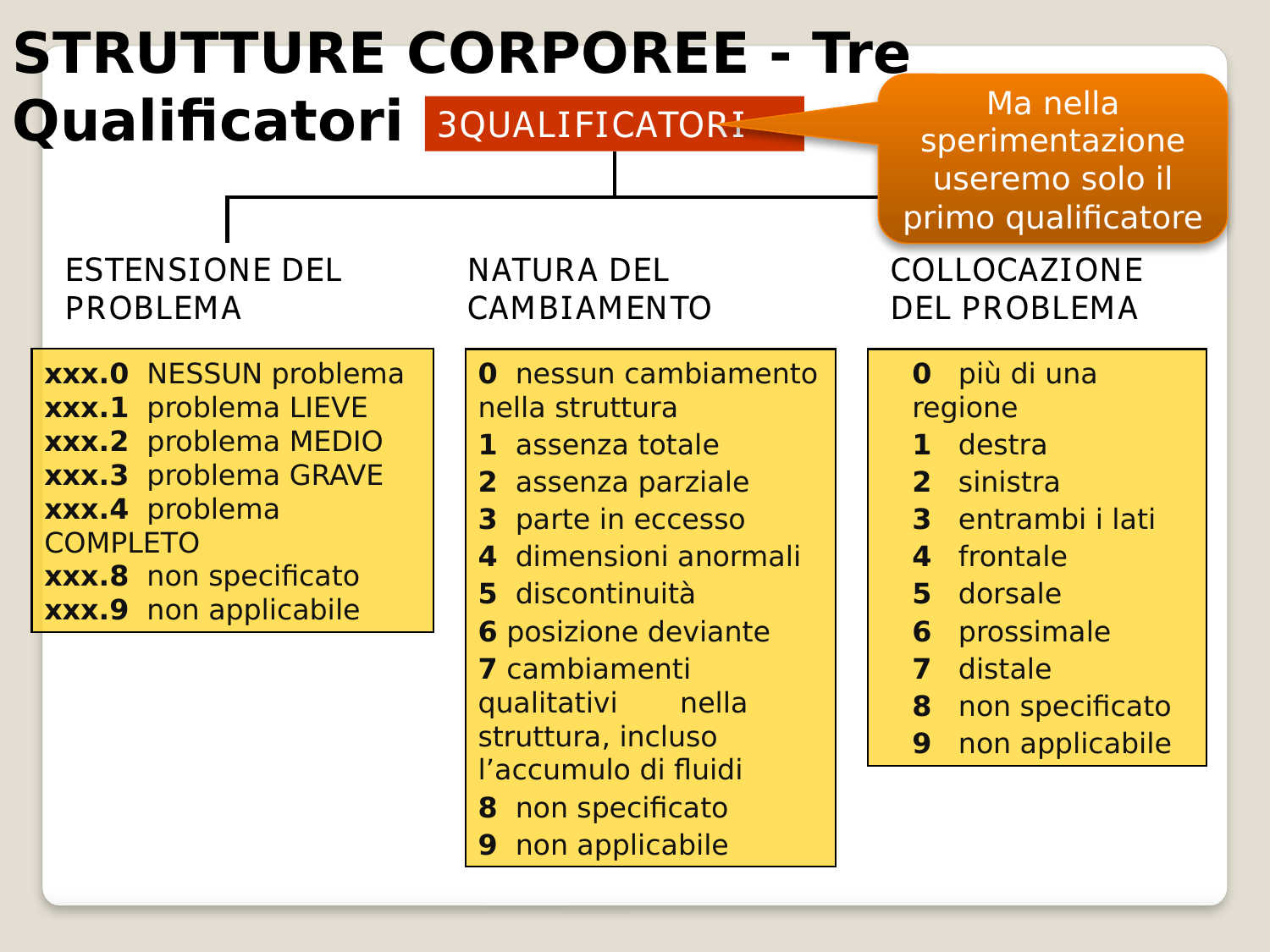

STRUTTURE CORPOREE - Tre Qualificatori

Ma nella sperimentazione useremo solo il primo qualificatore
3QUALIFICATORI

ESTENSIONE DEL
PROBLEMA
NATURA DEL
CAMBIAMENTO
COLLOCAZIONE DEL PROBLEMA
xxx.0  NESSUN problema
xxx.1  problema LIEVE
xxx.2  problema MEDIO
xxx.3  problema GRAVE
xxx.4  problema COMPLETO
xxx.8  non specificato
xxx.9  non applicabile
0  nessun cambiamento nella struttura
1  assenza totale
2  assenza parziale
3  parte in eccesso
4  dimensioni anormali
5  discontinuità
6 posizione deviante
7 cambiamenti qualitativi       nella struttura, incluso  l’accumulo di fluidi
8  non specificato
9  non applicabile
0   più di una regione
1   destra
2   sinistra
3   entrambi i lati
4   frontale
5   dorsale
6   prossimale
7   distale
8   non specificato
9   non applicabile